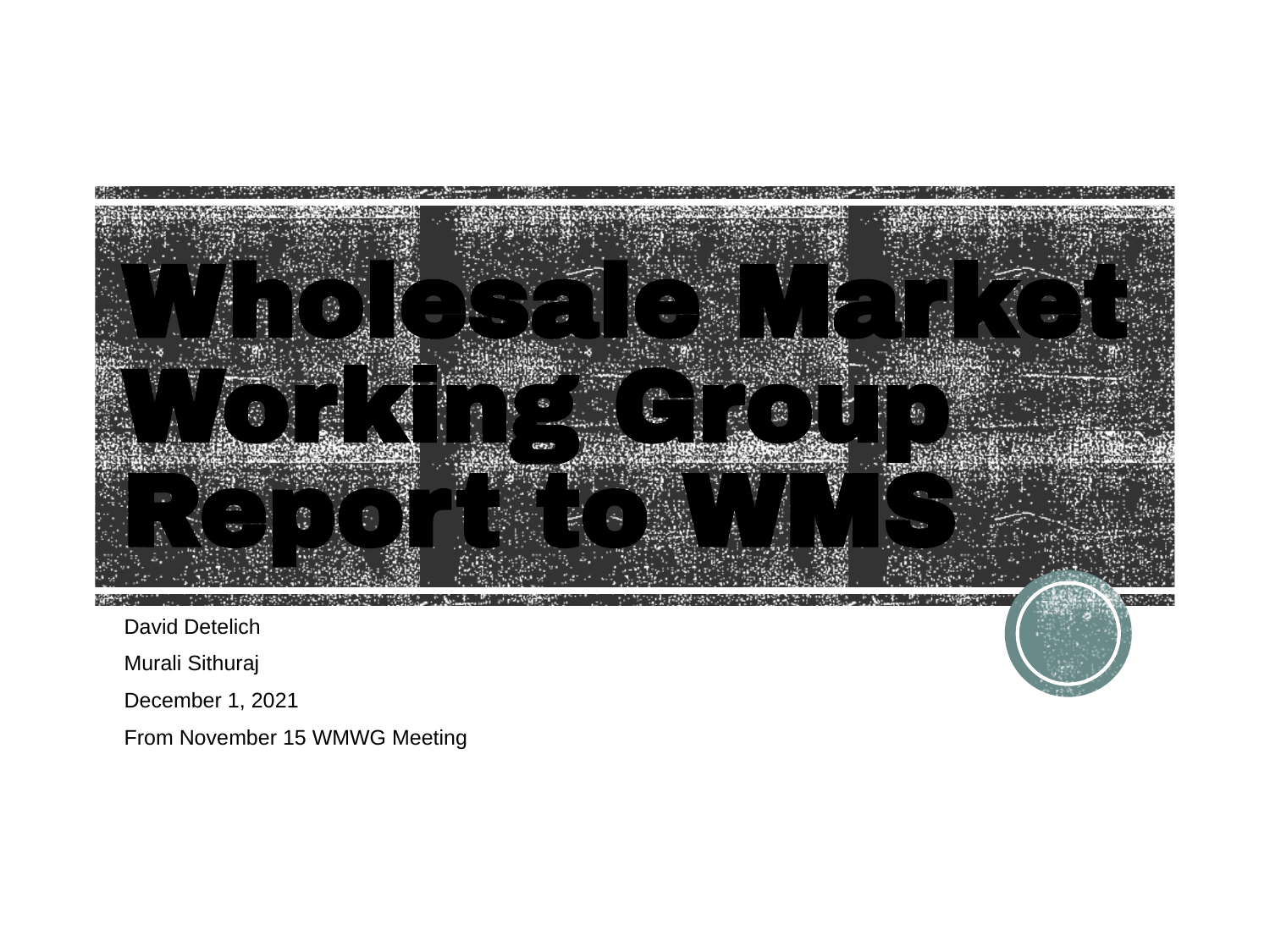

# Wholesale Market Working Group Report to WMS
David Detelich
Murali Sithuraj
December 1, 2021
From November 15 WMWG Meeting